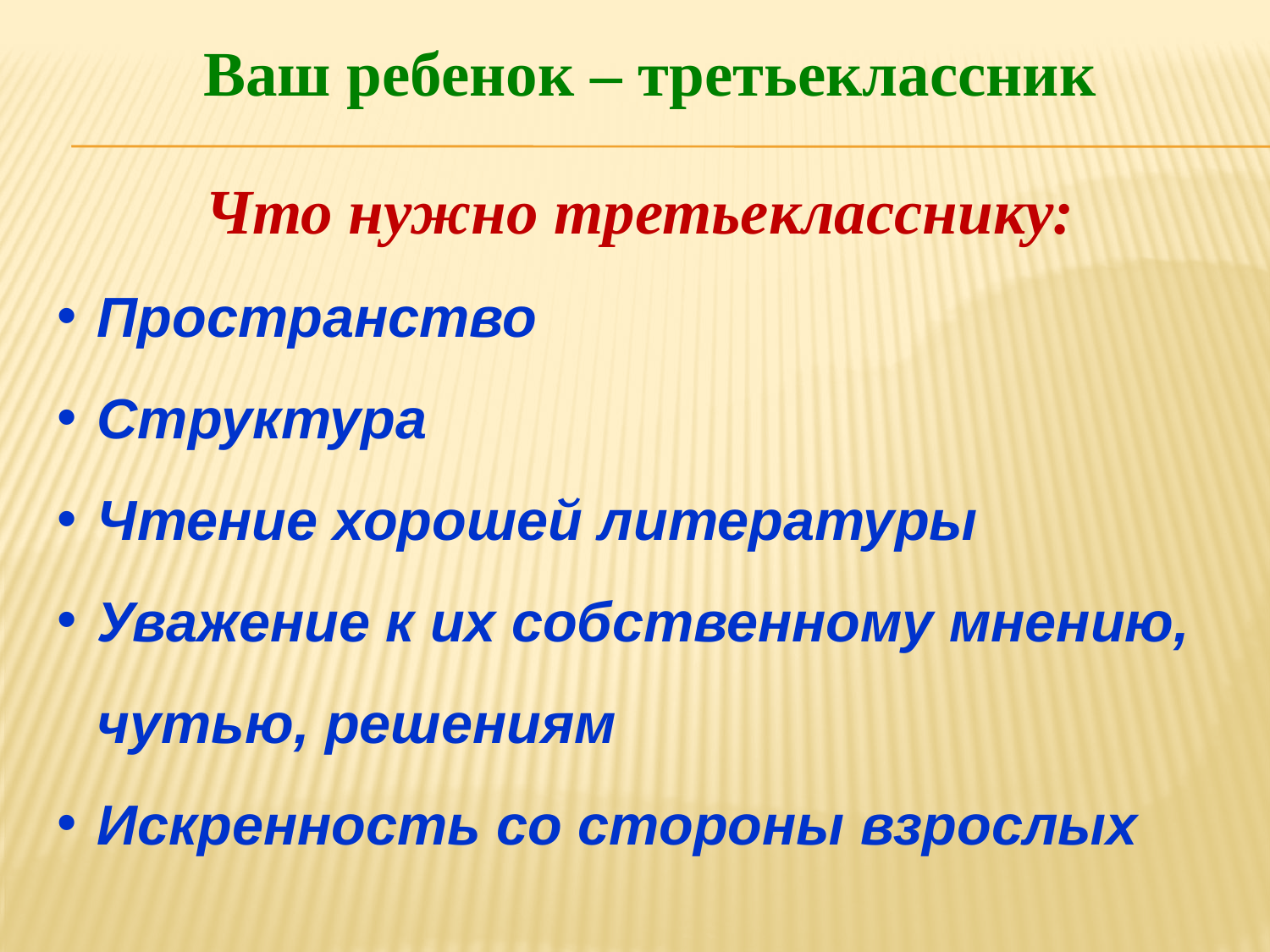

Ваш ребенок – третьеклассник
Что нужно третьекласснику:
Пространство
Структура
Чтение хорошей литературы
Уважение к их собственному мнению, чутью, решениям
Искренность со стороны взрослых